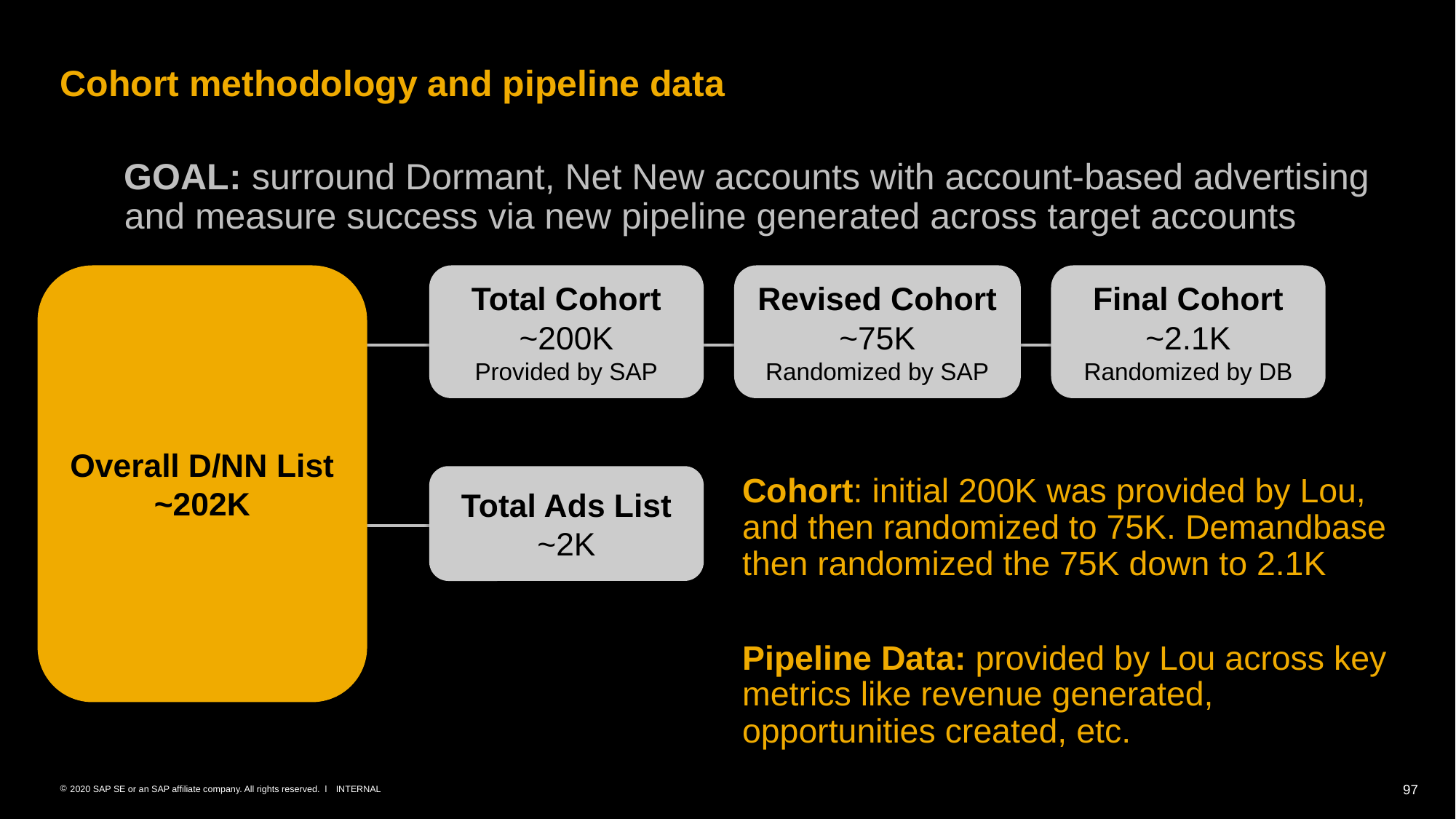

# Cohort methodology and pipeline data
GOAL: surround Dormant, Net New accounts with account-based advertising and measure success via new pipeline generated across target accounts
Overall D/NN List
~202K
Total Cohort
~200K
Provided by SAP
Revised Cohort
~75K
Randomized by SAP
Final Cohort
~2.1K
Randomized by DB
Total Ads List
~2K
Cohort: initial 200K was provided by Lou, and then randomized to 75K. Demandbase then randomized the 75K down to 2.1K

Pipeline Data: provided by Lou across key metrics like revenue generated, opportunities created, etc.